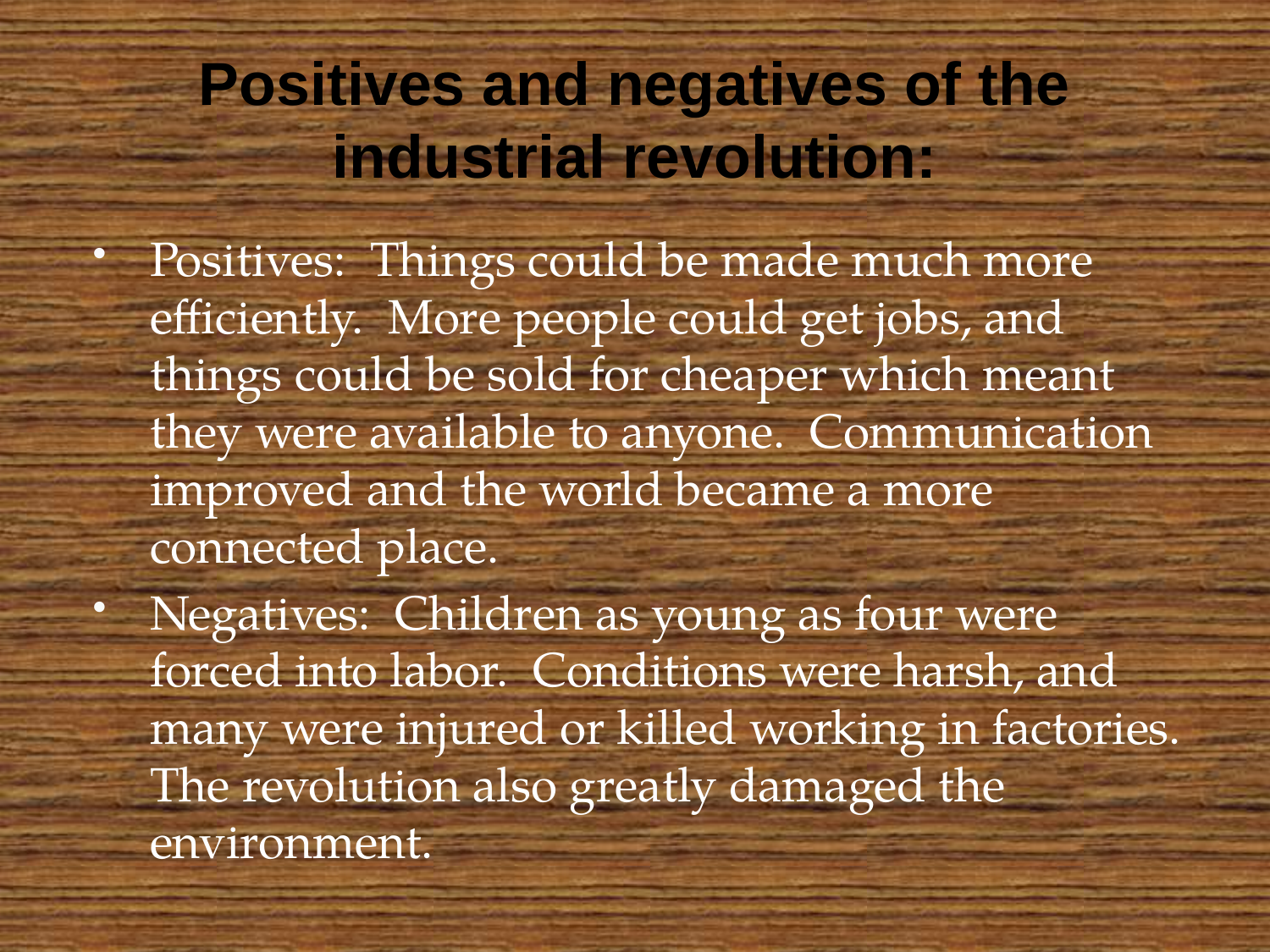

# Positives and negatives of the industrial revolution:
Positives:  Things could be made much more efficiently.  More people could get jobs, and things could be sold for cheaper which meant they were available to anyone.  Communication improved and the world became a more connected place.
Negatives:  Children as young as four were forced into labor.  Conditions were harsh, and many were injured or killed working in factories.  The revolution also greatly damaged the environment.